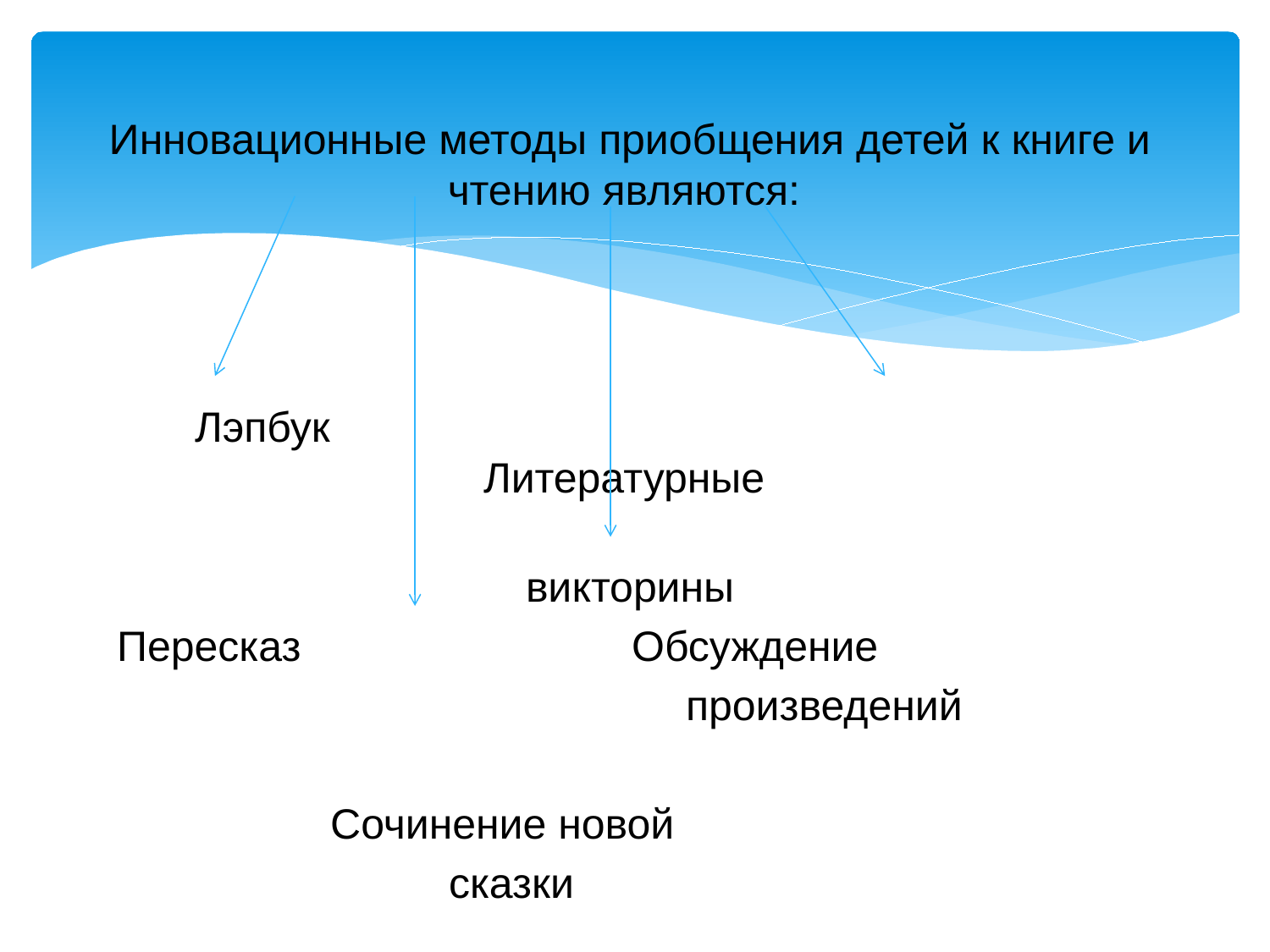

Инновационные методы приобщения детей к книге и чтению являются:

       Лэпбук                                                                      Литературные
                                                                                   викторины
     Пересказ                            Обсуждение
                                                     произведений

                       Сочинение новой
                                 сказки